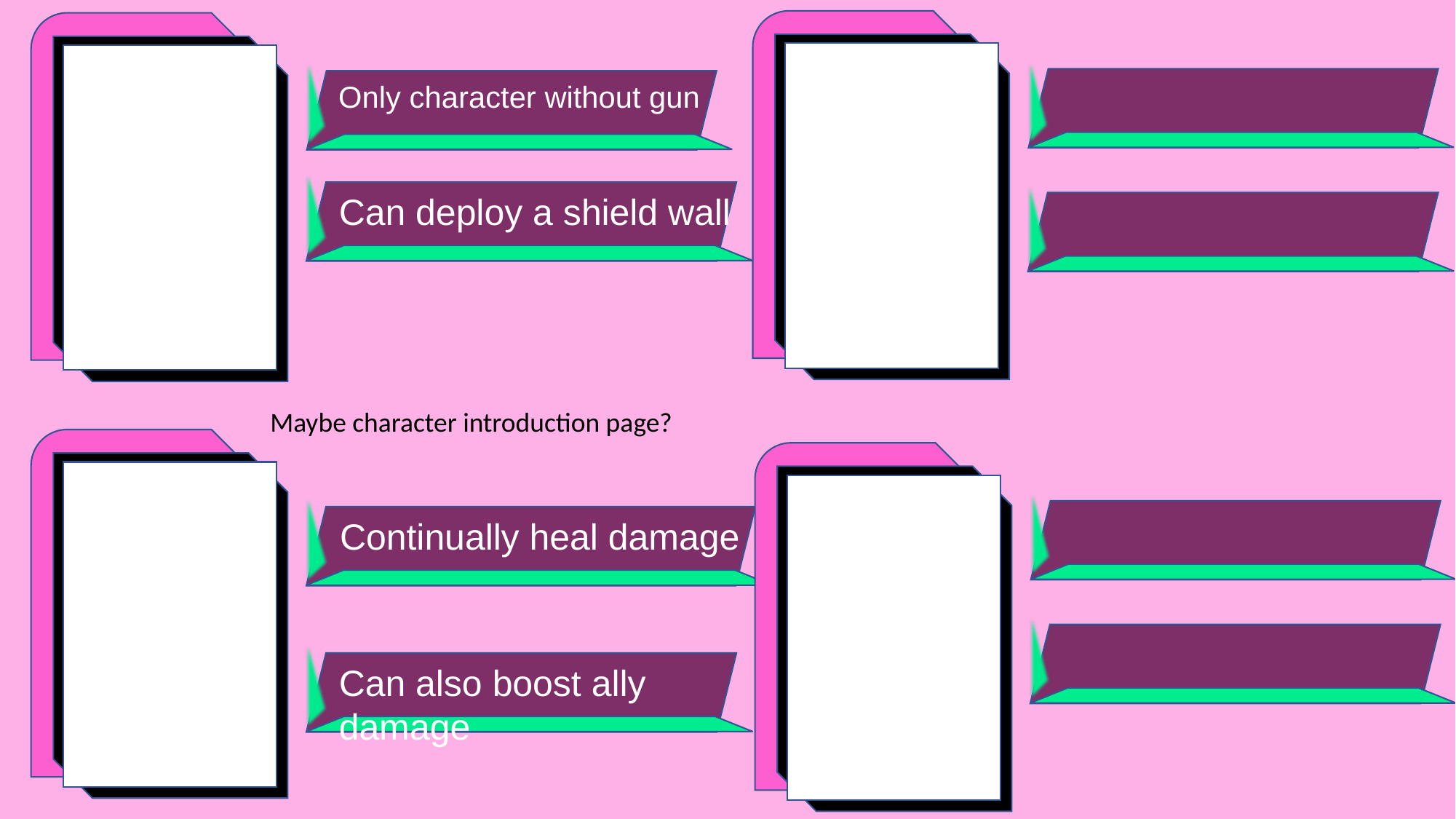

Only character without gun

Can deploy a shield wall

Maybe character introduction page?

Continually heal damage

Can also boost ally damage